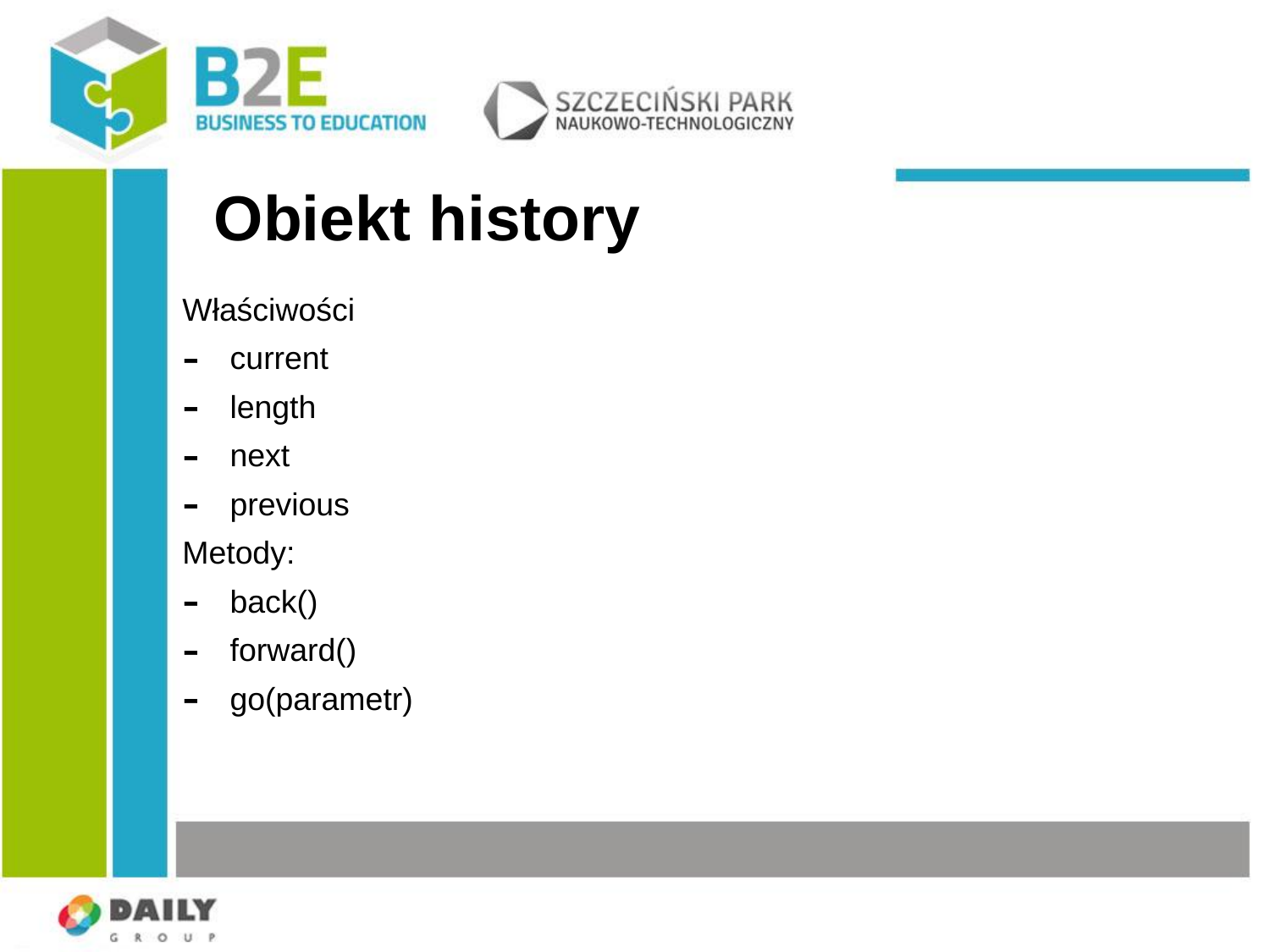

Obiekt history
Właściwości
current
length
next
previous
Metody:
back()
forward()
go(parametr)